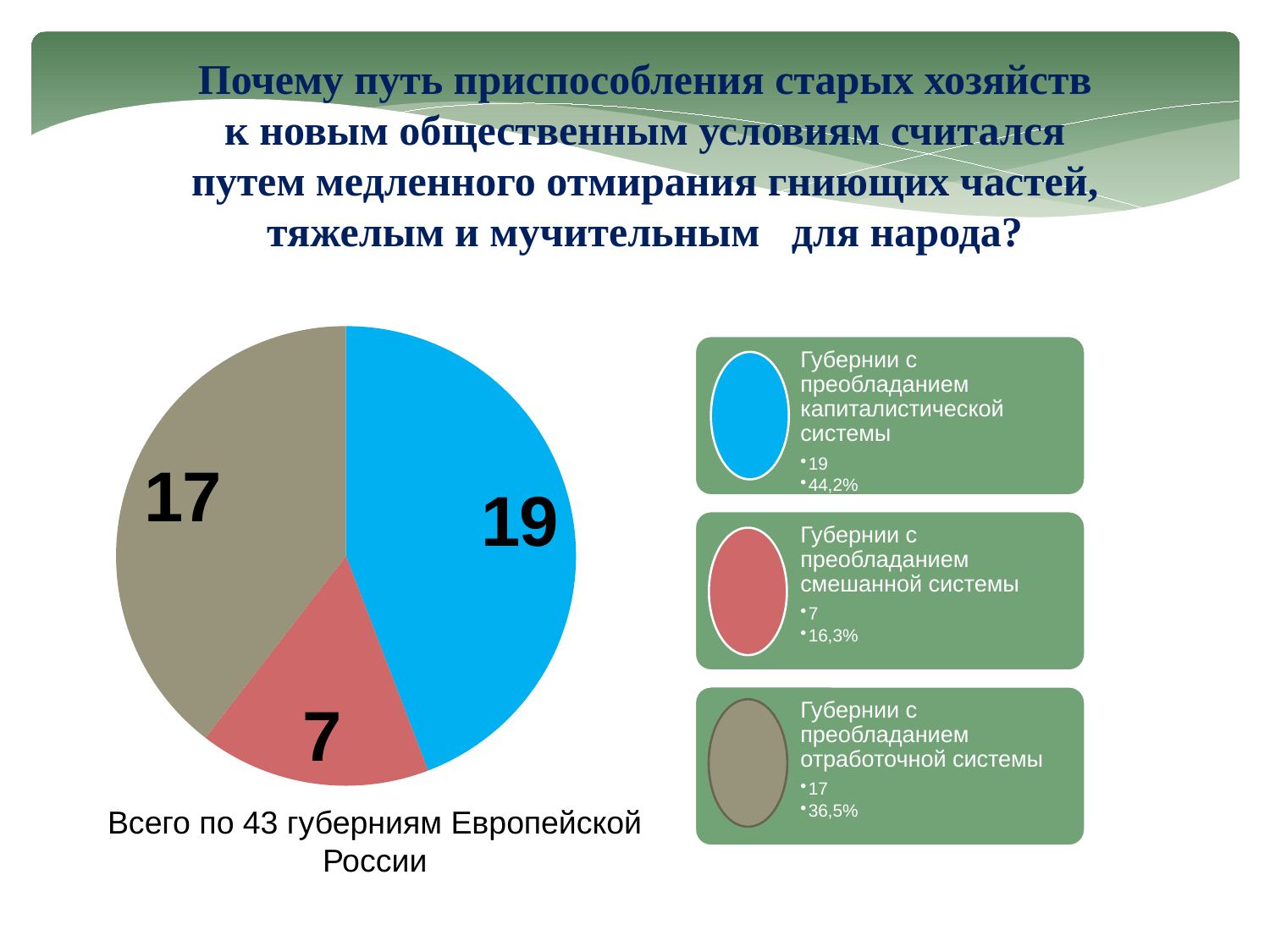

Почему путь приспособления старых хозяйств к новым общественным условиям считался путем медленного отмирания гниющих частей, тяжелым и мучительным   для народа?

### Chart

| Category | Всего по 43 губерниям Европейской России |
|---|---|
| Губернии с преобладанием капиталистической системы | 19.0 |
| Губернии с преобладанием смешанной системы | 7.0 |
| Губернии с преобладанием отработочной системы | 17.0 |
Губернии с преобладанием капиталистической системы
19
44,2%
Губернии с преобладанием смешанной системы
7
16,3%
Губернии с преобладанием отработочной системы
17
36,5%
Всего по 43 губерниям Европейской России